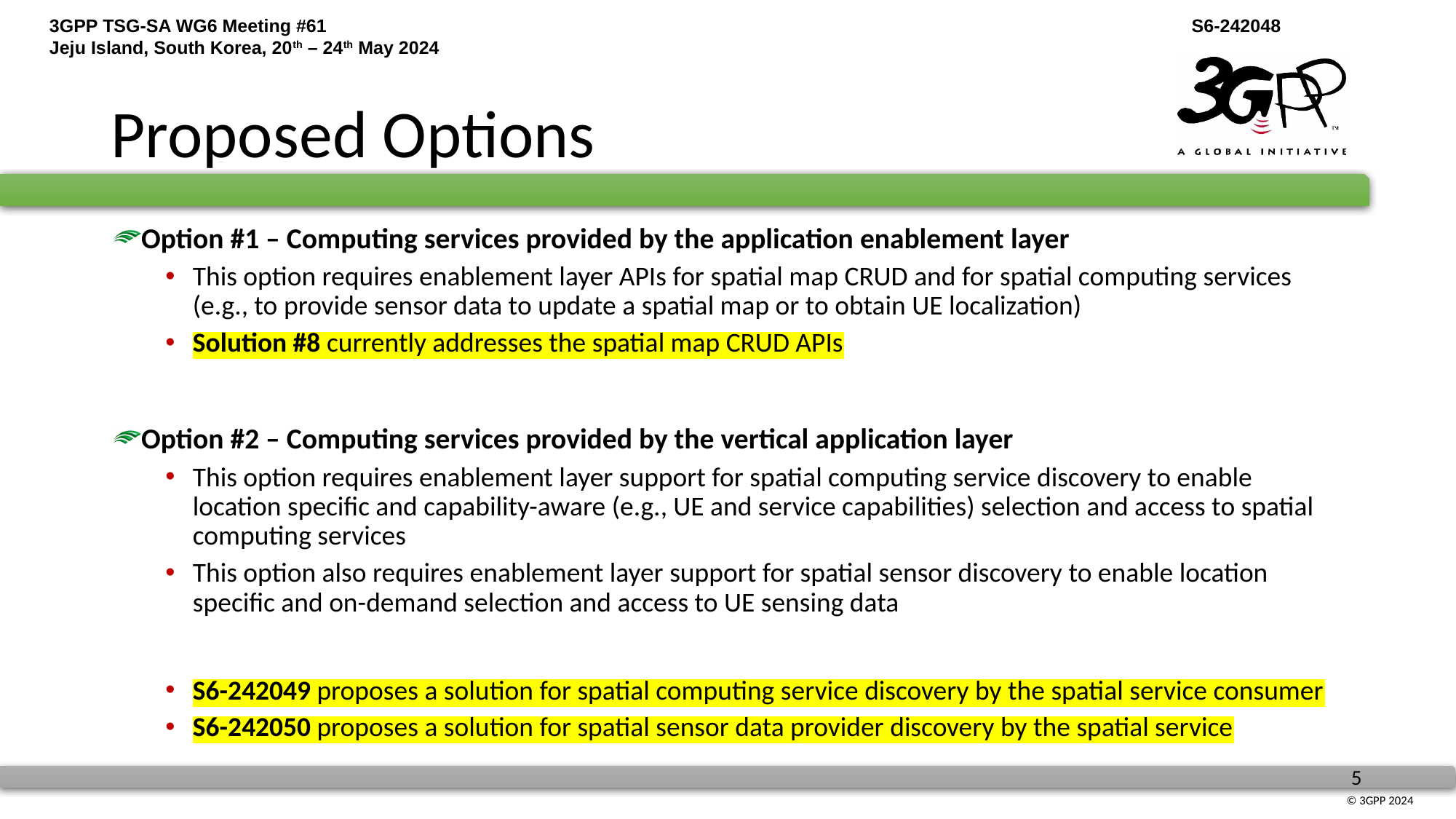

# Proposed Options
Option #1 – Computing services provided by the application enablement layer
This option requires enablement layer APIs for spatial map CRUD and for spatial computing services (e.g., to provide sensor data to update a spatial map or to obtain UE localization)
Solution #8 currently addresses the spatial map CRUD APIs

Option #2 – Computing services provided by the vertical application layer
This option requires enablement layer support for spatial computing service discovery to enable location specific and capability-aware (e.g., UE and service capabilities) selection and access to spatial computing services
This option also requires enablement layer support for spatial sensor discovery to enable location specific and on-demand selection and access to UE sensing data

S6-242049 proposes a solution for spatial computing service discovery by the spatial service consumer
S6-242050 proposes a solution for spatial sensor data provider discovery by the spatial service